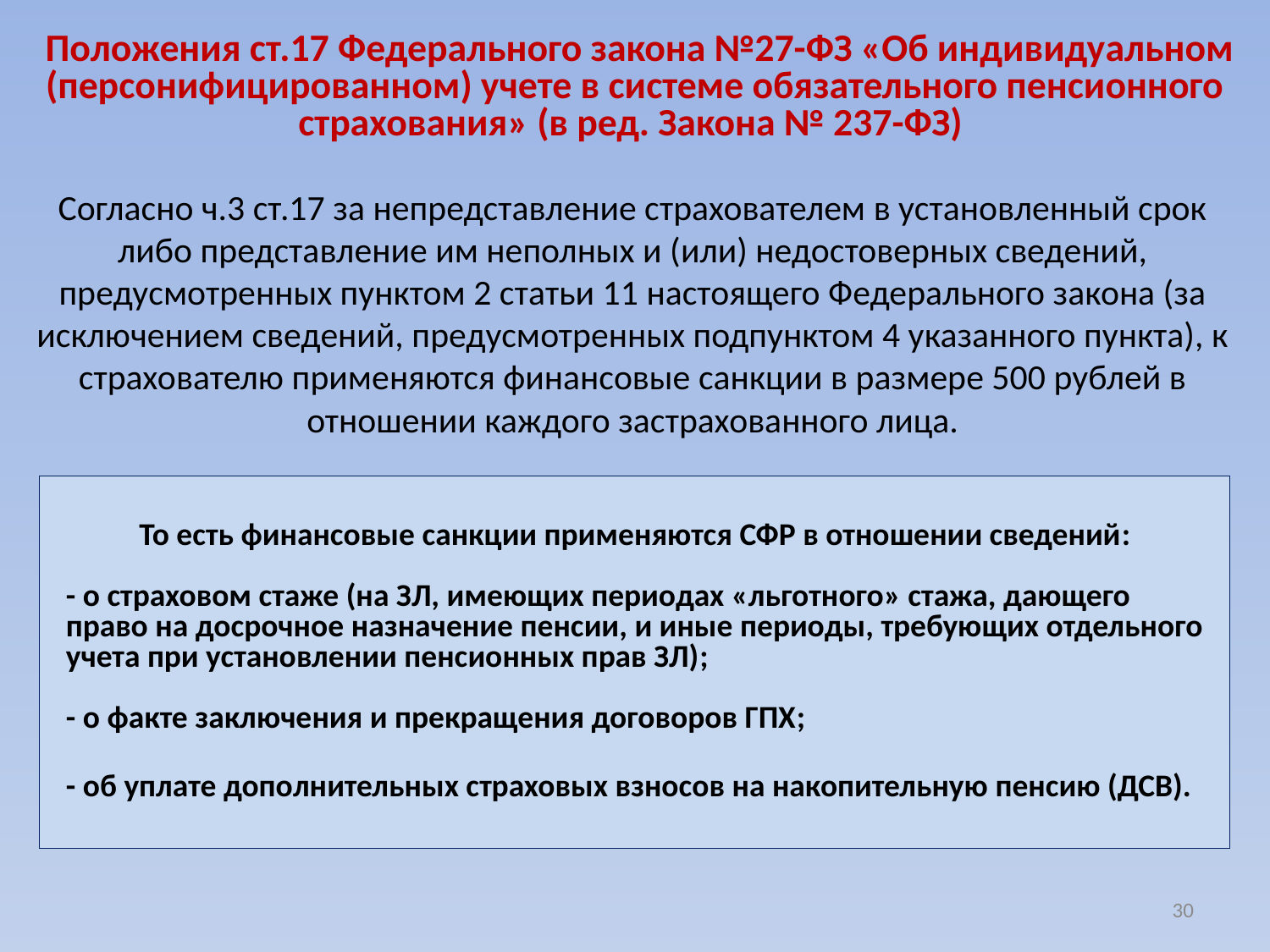

Положения ст.17 Федерального закона №27-ФЗ «Об индивидуальном (персонифицированном) учете в системе обязательного пенсионного страхования» (в ред. Закона № 237-ФЗ)
Согласно ч.3 ст.17 за непредставление страхователем в установленный срок либо представление им неполных и (или) недостоверных сведений, предусмотренных пунктом 2 статьи 11 настоящего Федерального закона (за исключением сведений, предусмотренных подпунктом 4 указанного пункта), к страхователю применяются финансовые санкции в размере 500 рублей в отношении каждого застрахованного лица.

То есть финансовые санкции применяются СФР в отношении сведений:

- о страховом стаже (на ЗЛ, имеющих периодах «льготного» стажа, дающего право на досрочное назначение пенсии, и иные периоды, требующих отдельного учета при установлении пенсионных прав ЗЛ);

- о факте заключения и прекращения договоров ГПХ;

- об уплате дополнительных страховых взносов на накопительную пенсию (ДСВ).

30